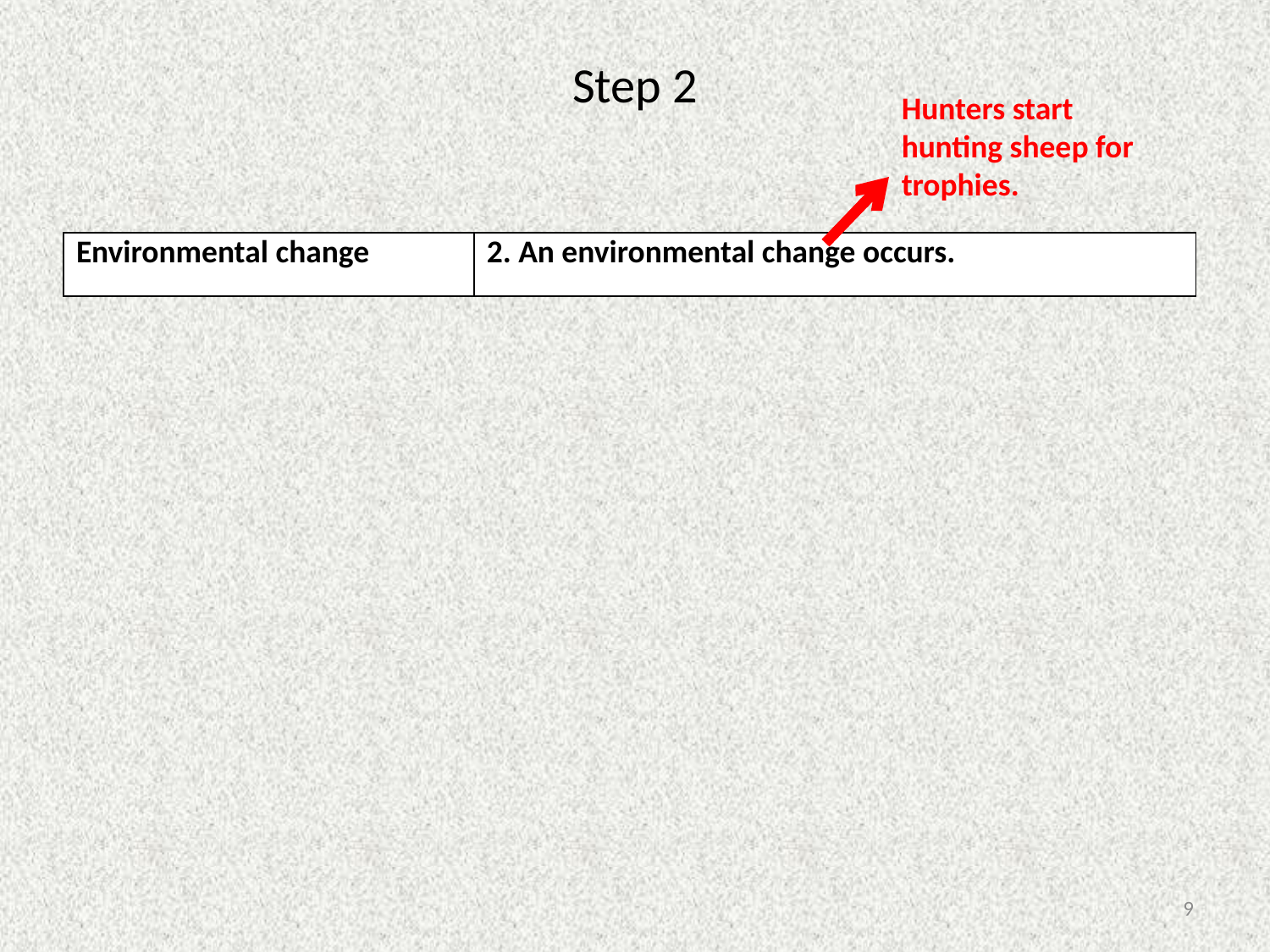

# Step 2
Hunters start hunting sheep for trophies.
| Environmental change | 2. An environmental change occurs. |
| --- | --- |
9